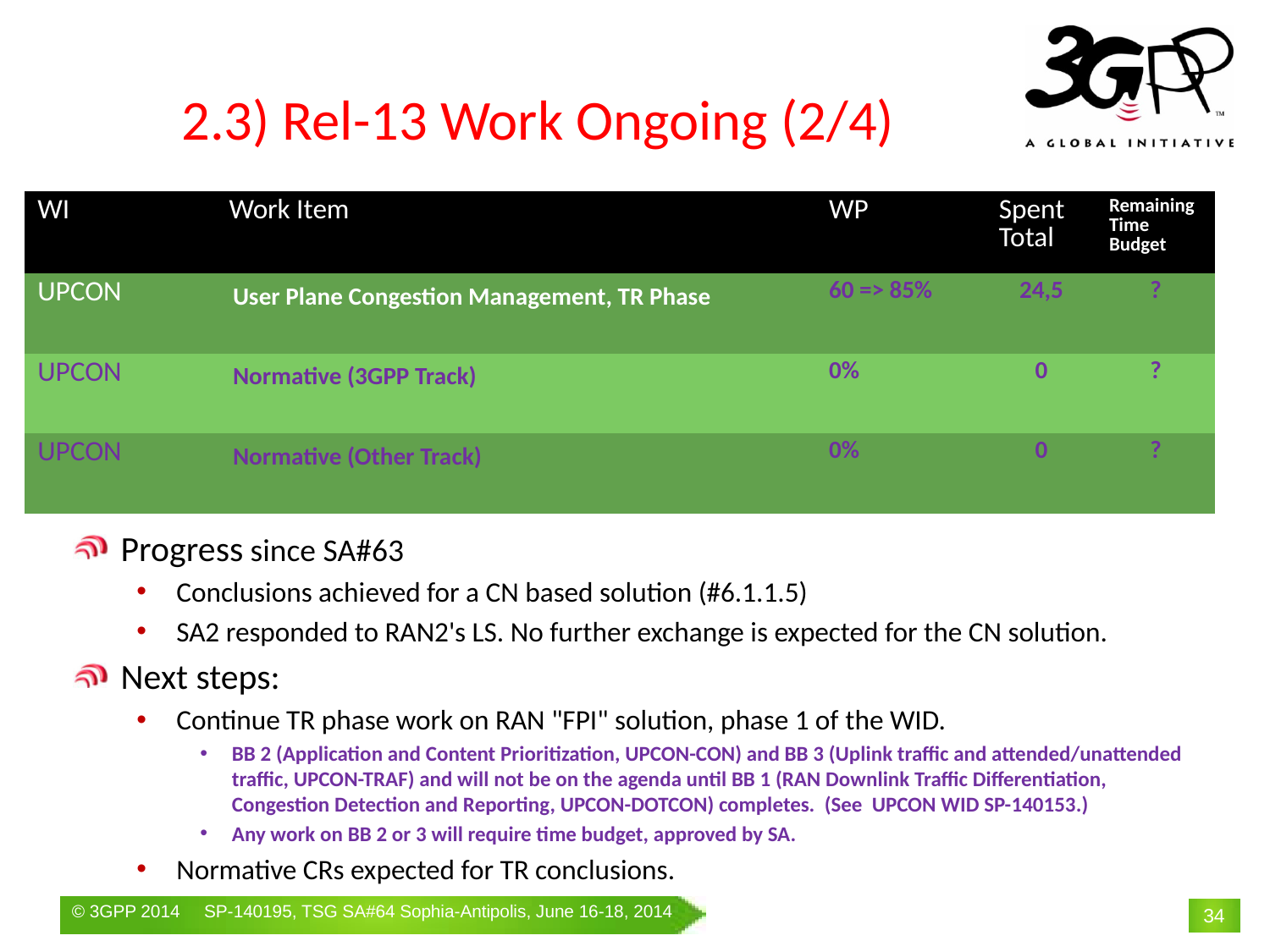

# 2.3) Rel-13 Work Ongoing (2/4)
| WI | Work Item | WP | Spent Total | Remaining Time Budget |
| --- | --- | --- | --- | --- |
| UPCON | User Plane Congestion Management, TR Phase | 60 => 85% | 24,5 | ? |
| UPCON | Normative (3GPP Track) | 0% | 0 | ? |
| UPCON | Normative (Other Track) | 0% | 0 | ? |
Progress since SA#63
Conclusions achieved for a CN based solution (#6.1.1.5)
SA2 responded to RAN2's LS. No further exchange is expected for the CN solution.
Next steps:
Continue TR phase work on RAN "FPI" solution, phase 1 of the WID.
BB 2 (Application and Content Prioritization, UPCON-CON) and BB 3 (Uplink traffic and attended/unattended traffic, UPCON-TRAF) and will not be on the agenda until BB 1 (RAN Downlink Traffic Differentiation, Congestion Detection and Reporting, UPCON-DOTCON) completes.  (See  UPCON WID SP-140153.)
Any work on BB 2 or 3 will require time budget, approved by SA.
Normative CRs expected for TR conclusions.